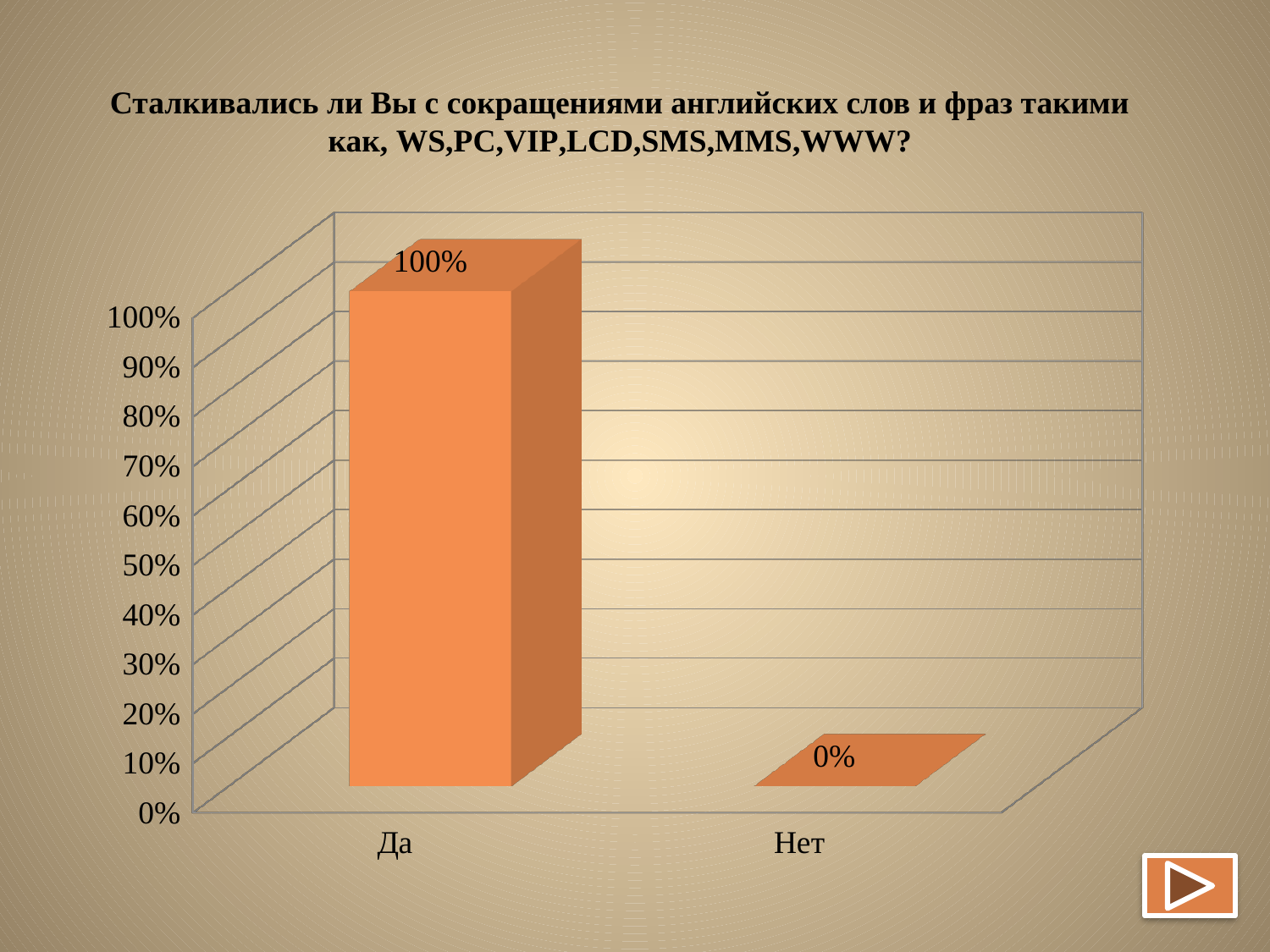

Сталкивались ли Вы с сокращениями английских слов и фраз такими как, WS,PC,VIP,LCD,SMS,MMS,WWW?

[unsupported chart]